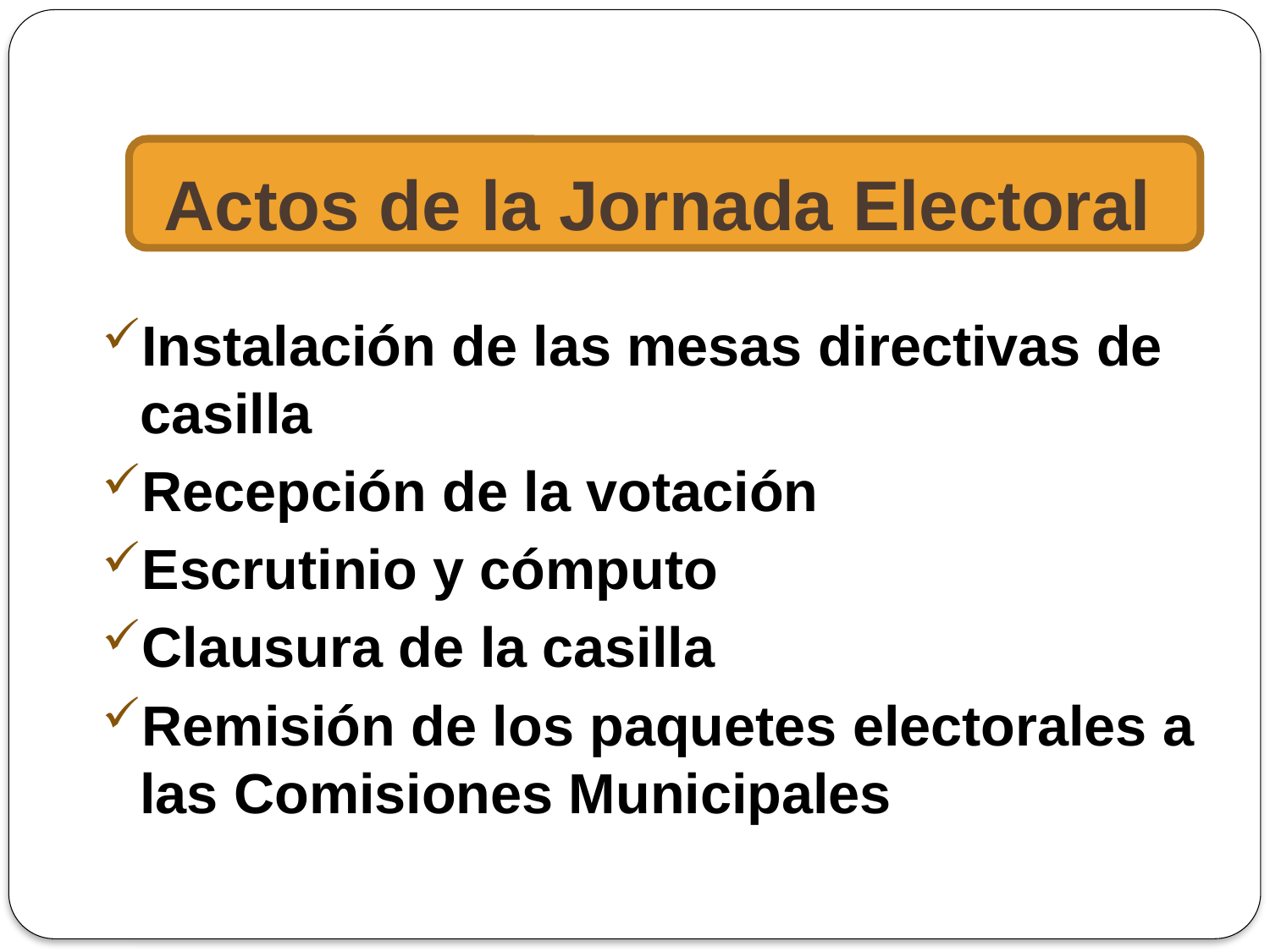

# Actos de la Jornada Electoral

Instalación de las mesas directivas de casilla
Recepción de la votación
Escrutinio y cómputo
Clausura de la casilla
Remisión de los paquetes electorales a las Comisiones Municipales